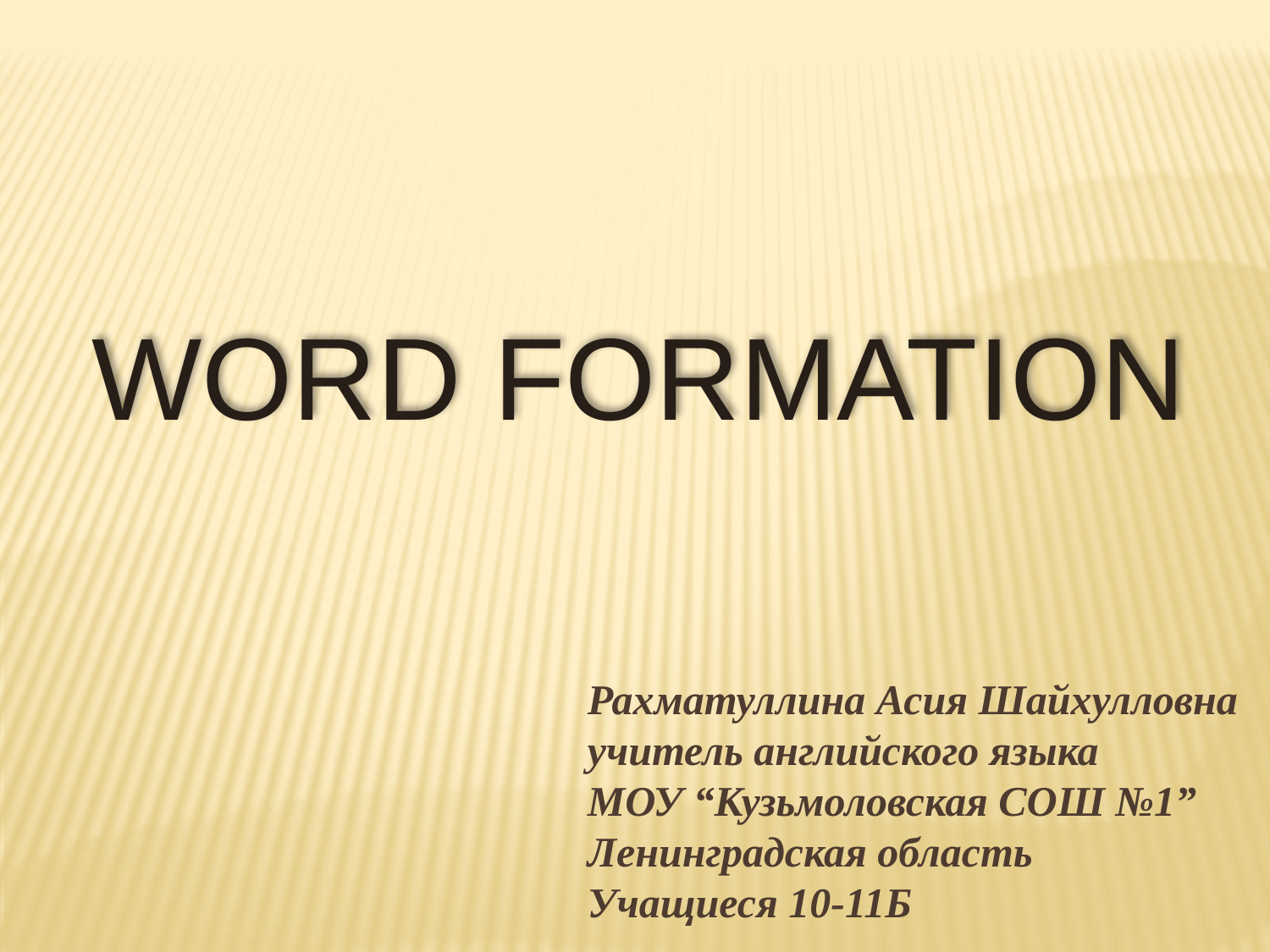

# Word Formation
Рахматуллина Асия Шайхулловна
учитель английского языка
МОУ “Кузьмоловская СОШ №1”
Ленинградская область
Учащиеся 10-11Б